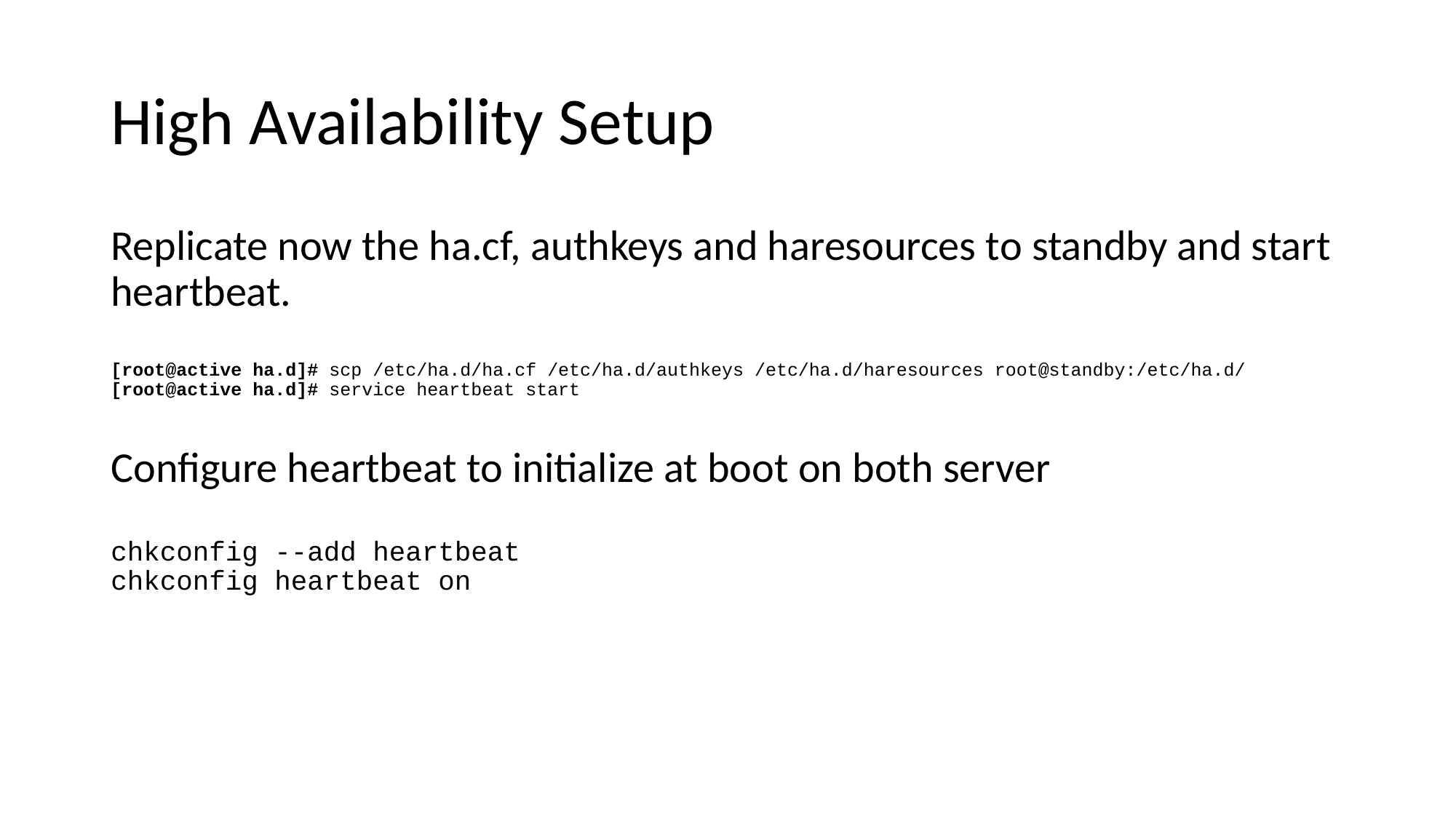

# High Availability Setup
Replicate now the ha.cf, authkeys and haresources to standby and start heartbeat.

[root@active ha.d]# scp /etc/ha.d/ha.cf /etc/ha.d/authkeys /etc/ha.d/haresources root@standby:/etc/ha.d/
[root@active ha.d]# service heartbeat start

Configure heartbeat to initialize at boot on both server

chkconfig --add heartbeat
chkconfig heartbeat on